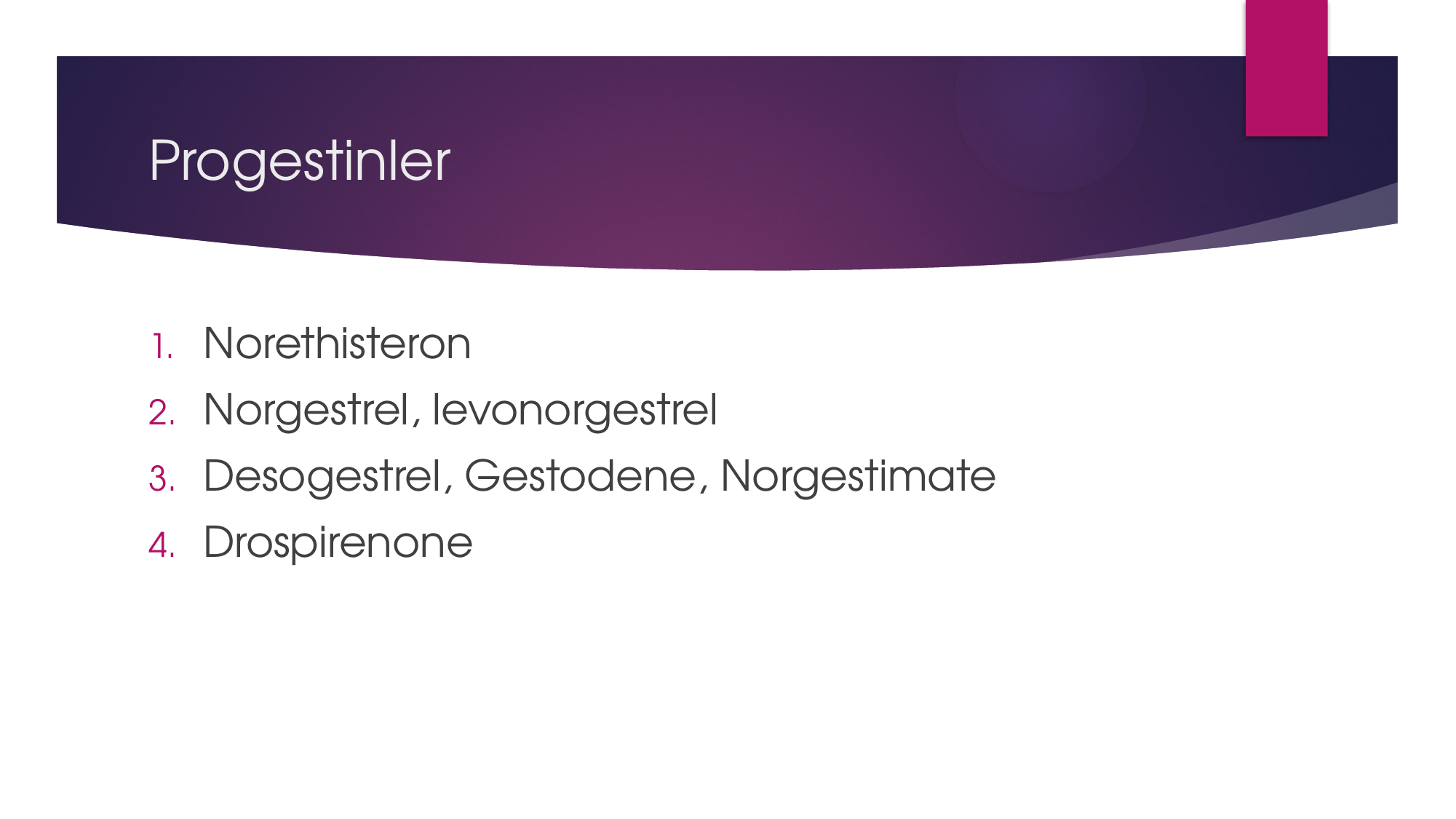

# Progestinler
Norethisteron
Norgestrel, levonorgestrel
Desogestrel, Gestodene, Norgestimate
Drospirenone